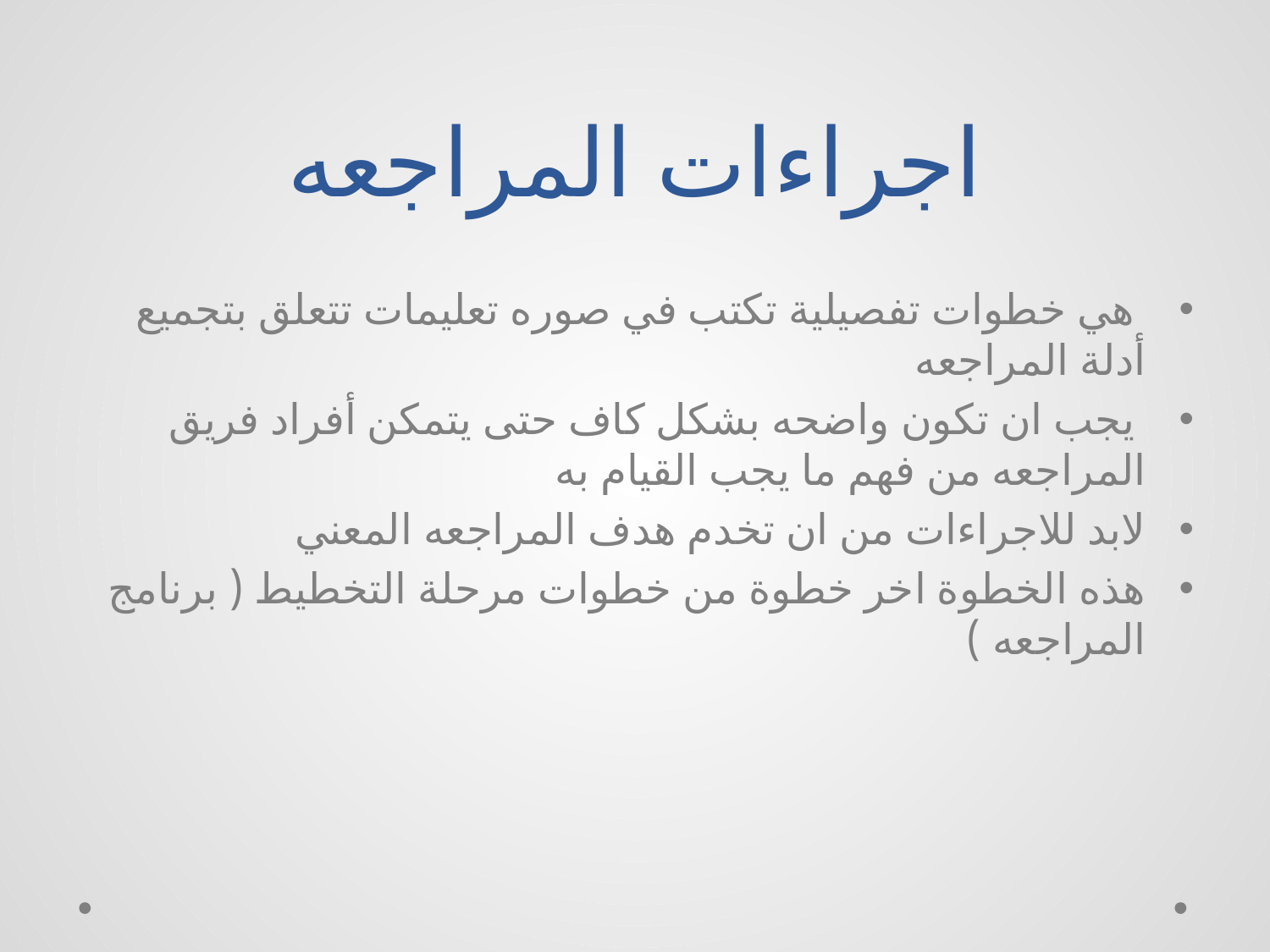

# اجراءات المراجعه
 هي خطوات تفصيلية تكتب في صوره تعليمات تتعلق بتجميع أدلة المراجعه
 يجب ان تكون واضحه بشكل كاف حتى يتمكن أفراد فريق المراجعه من فهم ما يجب القيام به
لابد للاجراءات من ان تخدم هدف المراجعه المعني
هذه الخطوة اخر خطوة من خطوات مرحلة التخطيط ( برنامج المراجعه )